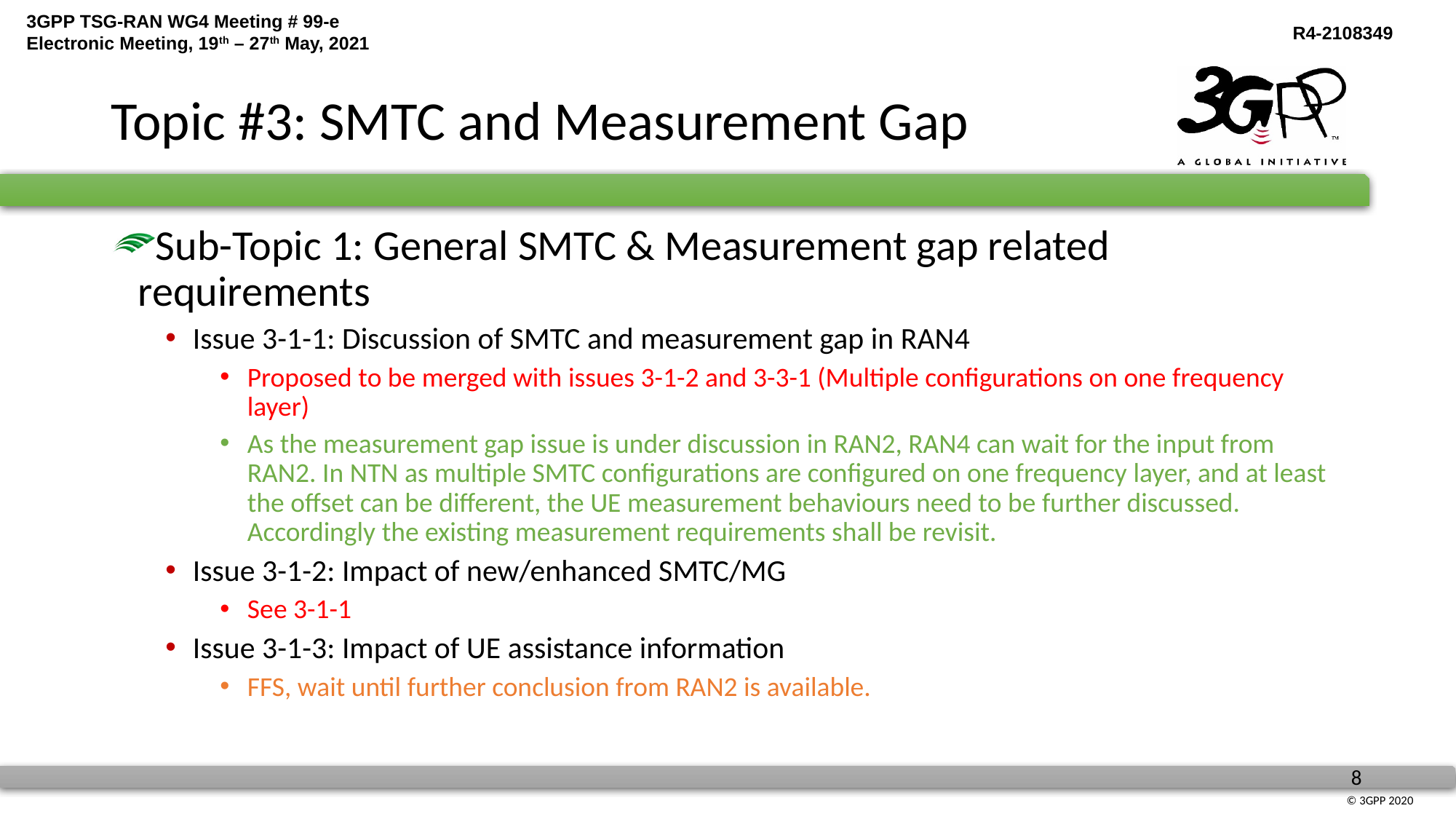

# Topic #3: SMTC and Measurement Gap
Sub-Topic 1: General SMTC & Measurement gap related requirements
Issue 3-1-1: Discussion of SMTC and measurement gap in RAN4
Proposed to be merged with issues 3-1-2 and 3-3-1 (Multiple configurations on one frequency layer)
As the measurement gap issue is under discussion in RAN2, RAN4 can wait for the input from RAN2. In NTN as multiple SMTC configurations are configured on one frequency layer, and at least the offset can be different, the UE measurement behaviours need to be further discussed. Accordingly the existing measurement requirements shall be revisit.
Issue 3-1-2: Impact of new/enhanced SMTC/MG
See 3-1-1
Issue 3-1-3: Impact of UE assistance information
FFS, wait until further conclusion from RAN2 is available.